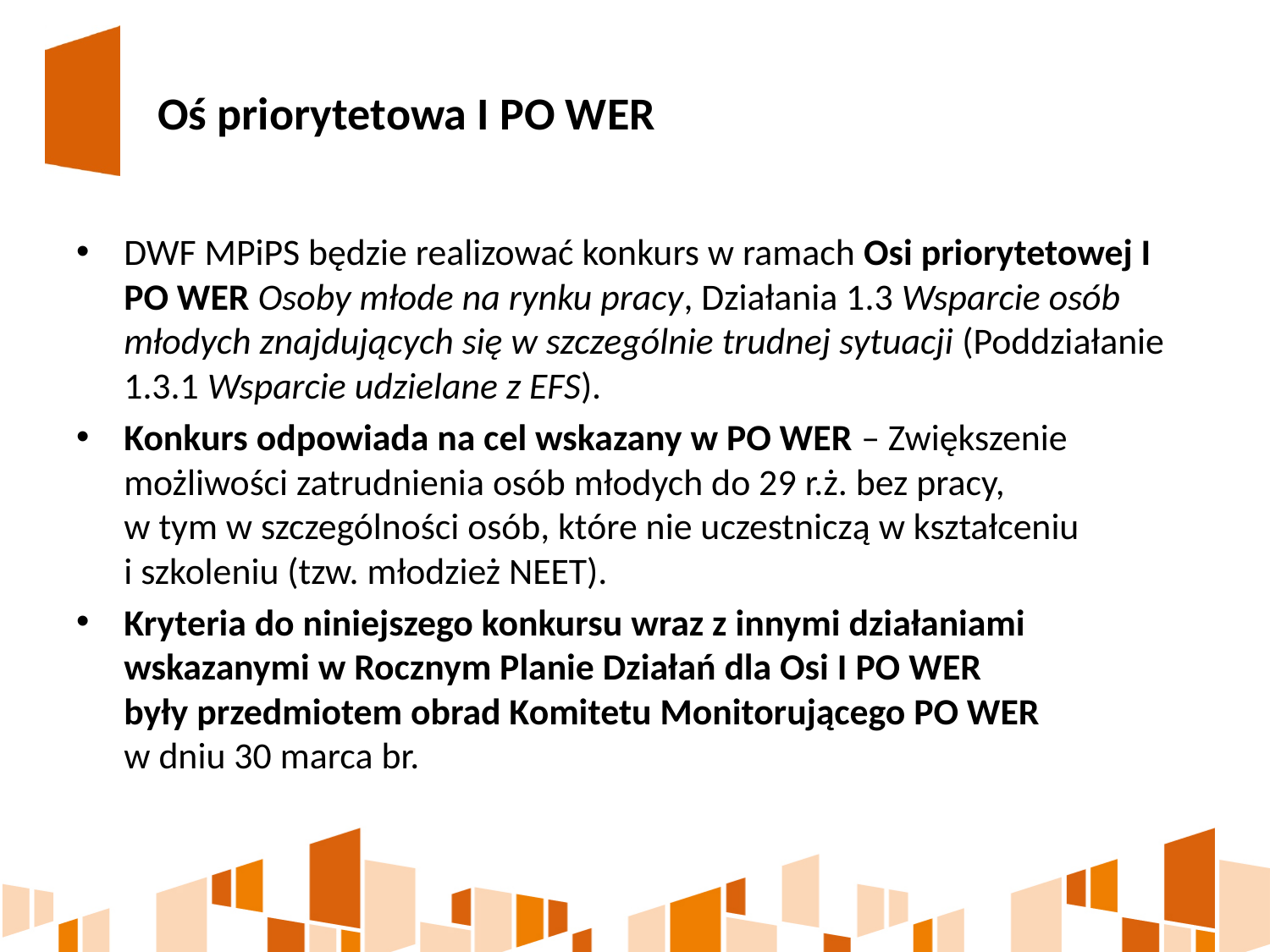

# Oś priorytetowa I PO WER
DWF MPiPS będzie realizować konkurs w ramach Osi priorytetowej I PO WER Osoby młode na rynku pracy, Działania 1.3 Wsparcie osób młodych znajdujących się w szczególnie trudnej sytuacji (Poddziałanie 1.3.1 Wsparcie udzielane z EFS).
Konkurs odpowiada na cel wskazany w PO WER – Zwiększenie możliwości zatrudnienia osób młodych do 29 r.ż. bez pracy,
w tym w szczególności osób, które nie uczestniczą w kształceniu
i szkoleniu (tzw. młodzież NEET).
Kryteria do niniejszego konkursu wraz z innymi działaniami wskazanymi w Rocznym Planie Działań dla Osi I PO WER
były przedmiotem obrad Komitetu Monitorującego PO WER
w dniu 30 marca br.